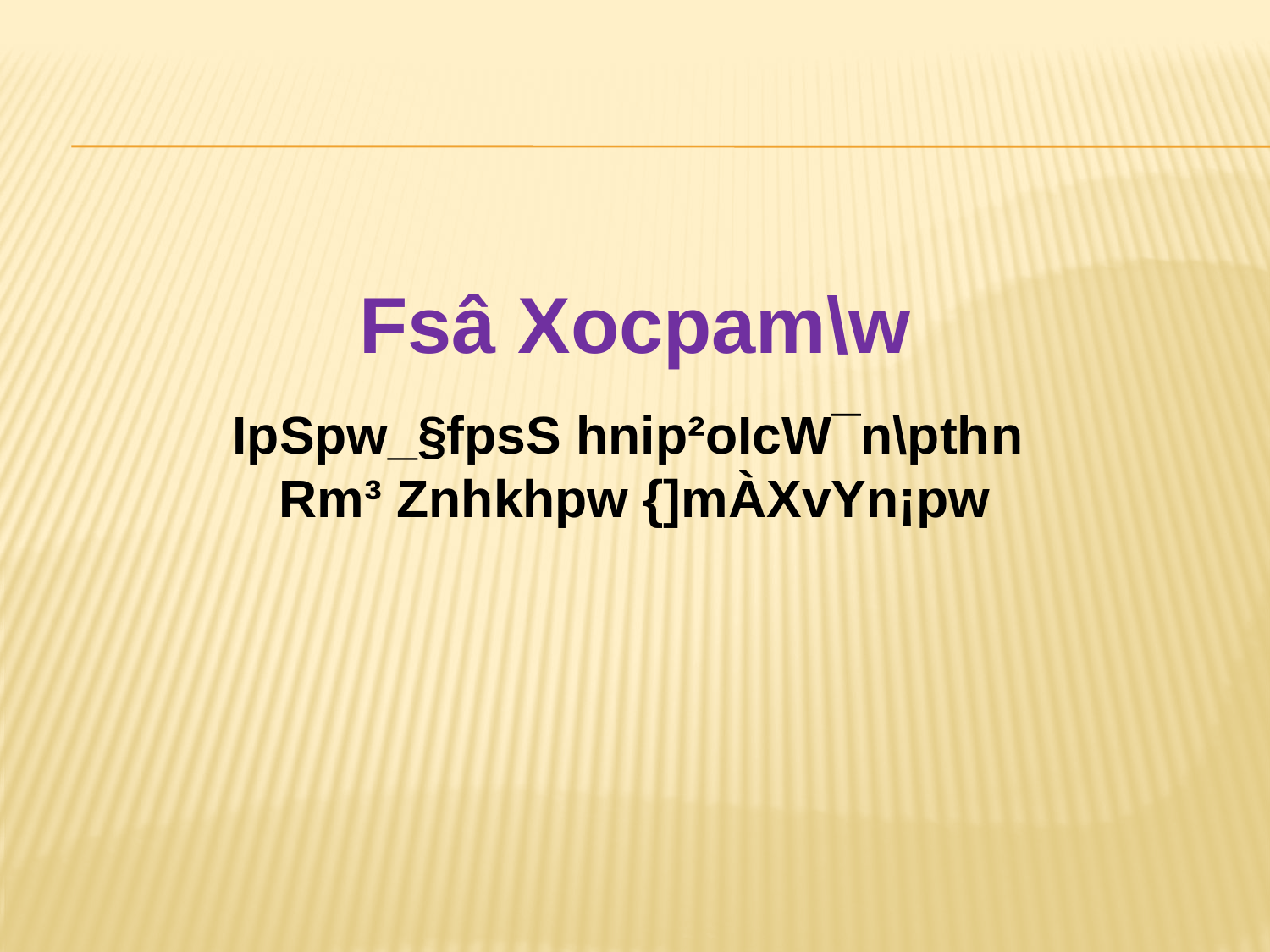

Fsâ Xocpam\w

IpSpw_§fpsS hnip²oIcW¯n\pth­n
Rm³ Znhkhpw {]mÀXvYn¡pw